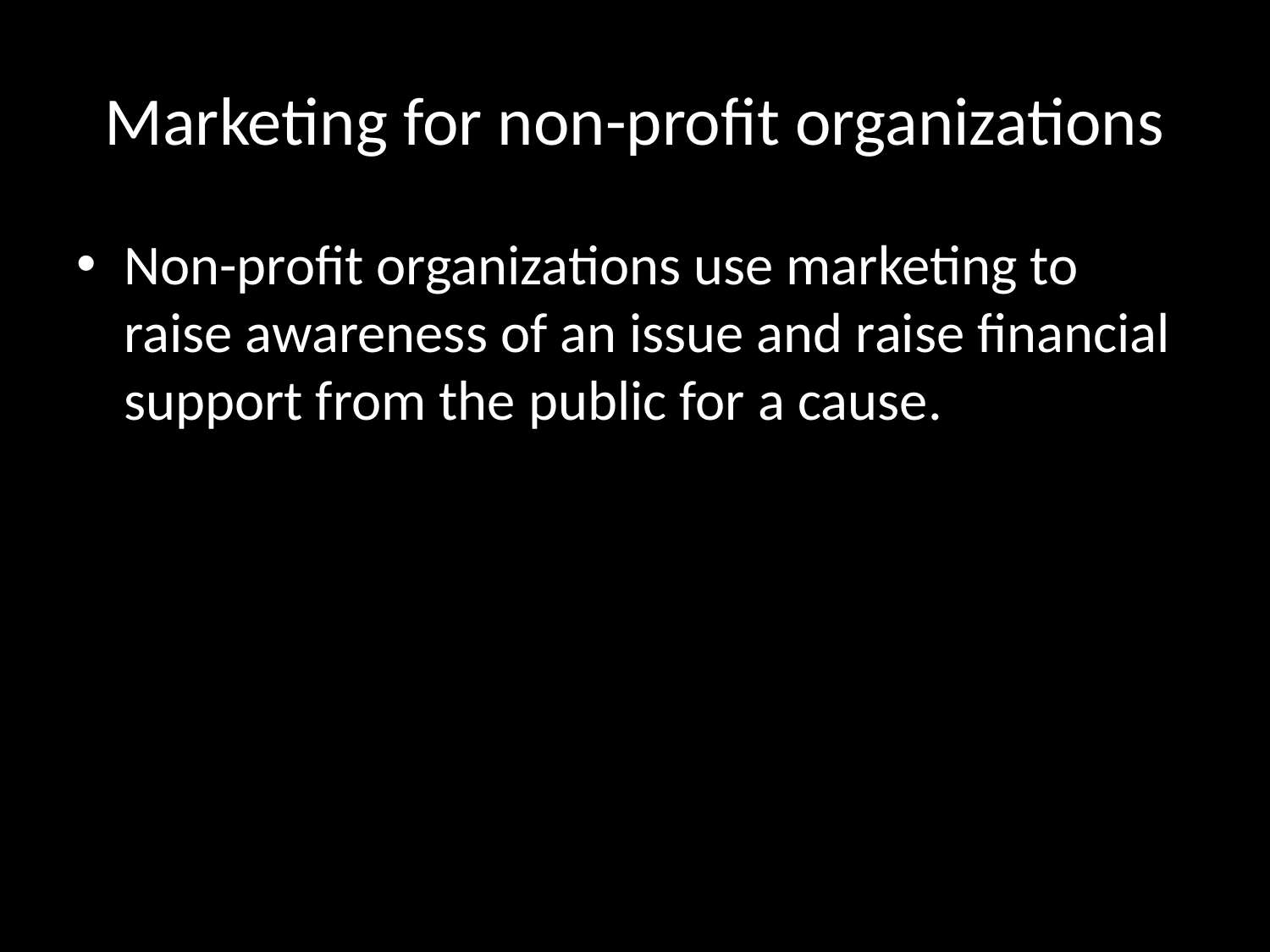

# Marketing for non-profit organizations
Non-profit organizations use marketing to raise awareness of an issue and raise financial support from the public for a cause.